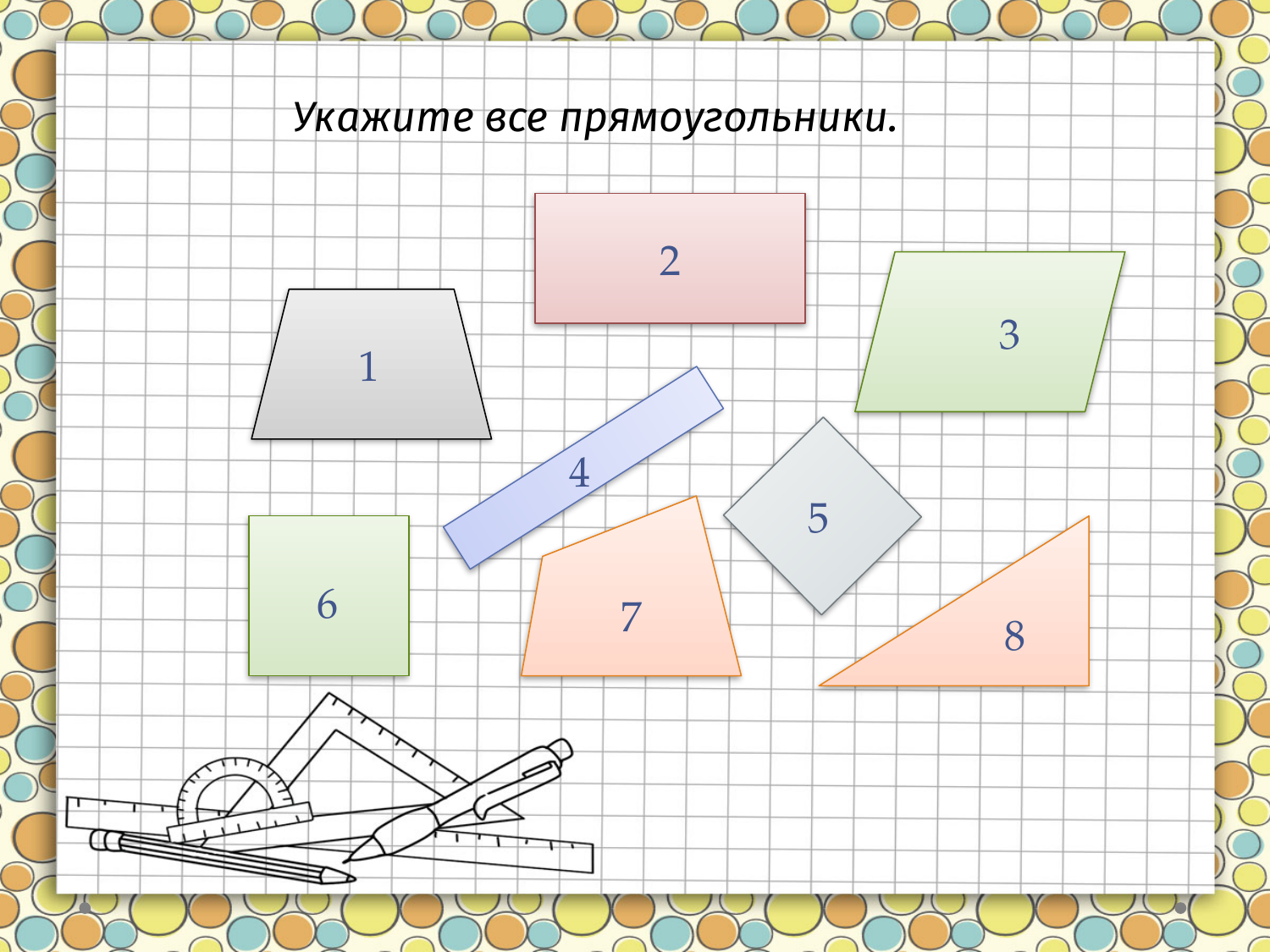

Укажите все прямоугольники.

2

3

1
4

5

6
7
8